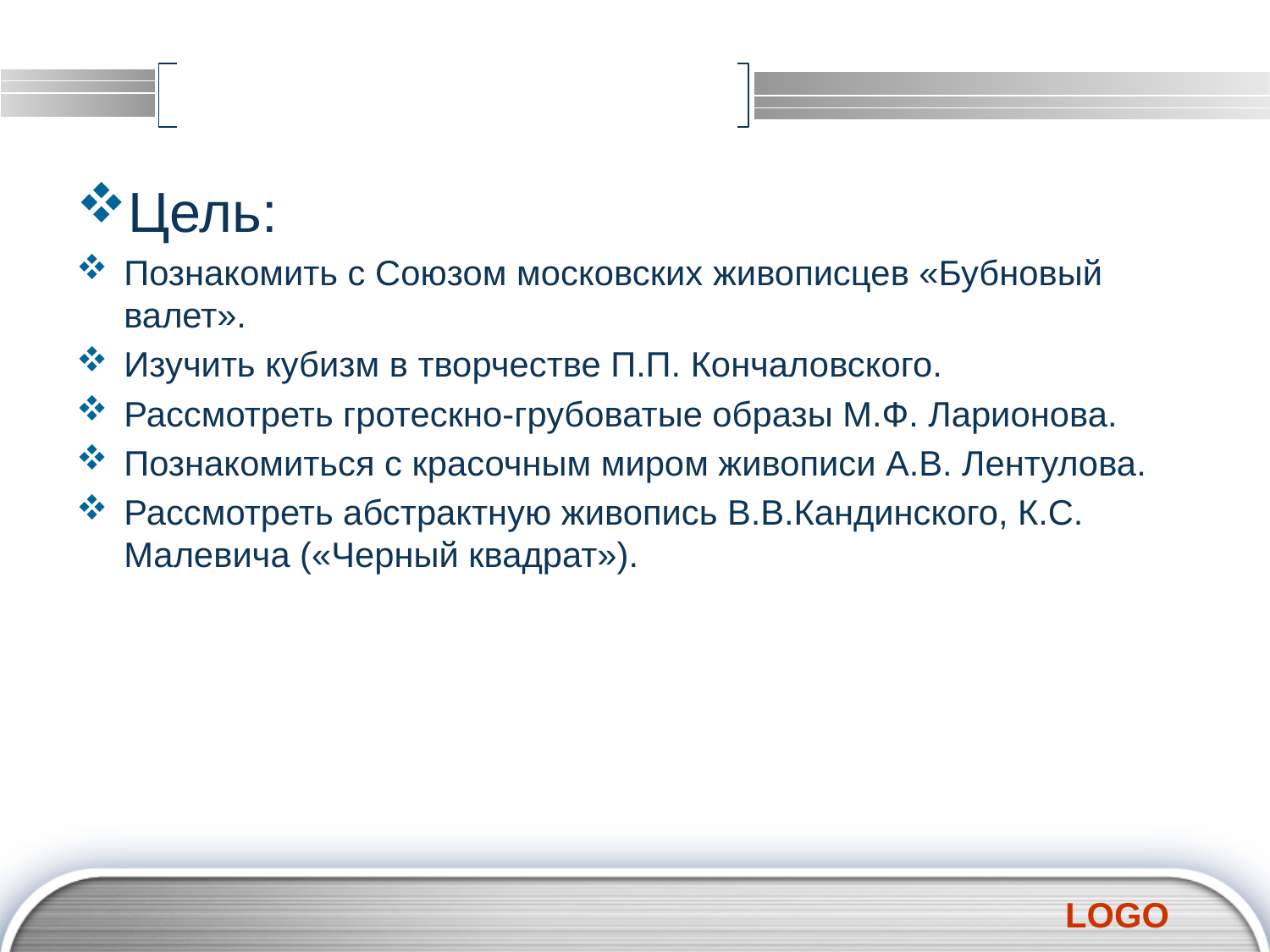

#
Цель:
Познакомить с Союзом московских живописцев «Бубновый валет».
Изучить кубизм в творчестве П.П. Кончаловского.
Рассмотреть гротескно-грубоватые образы М.Ф. Ларионова.
Познакомиться с красочным миром живописи А.В. Лентулова.
Рассмотреть абстрактную живопись В.В.Кандинского, К.С. Малевича («Черный квадрат»).